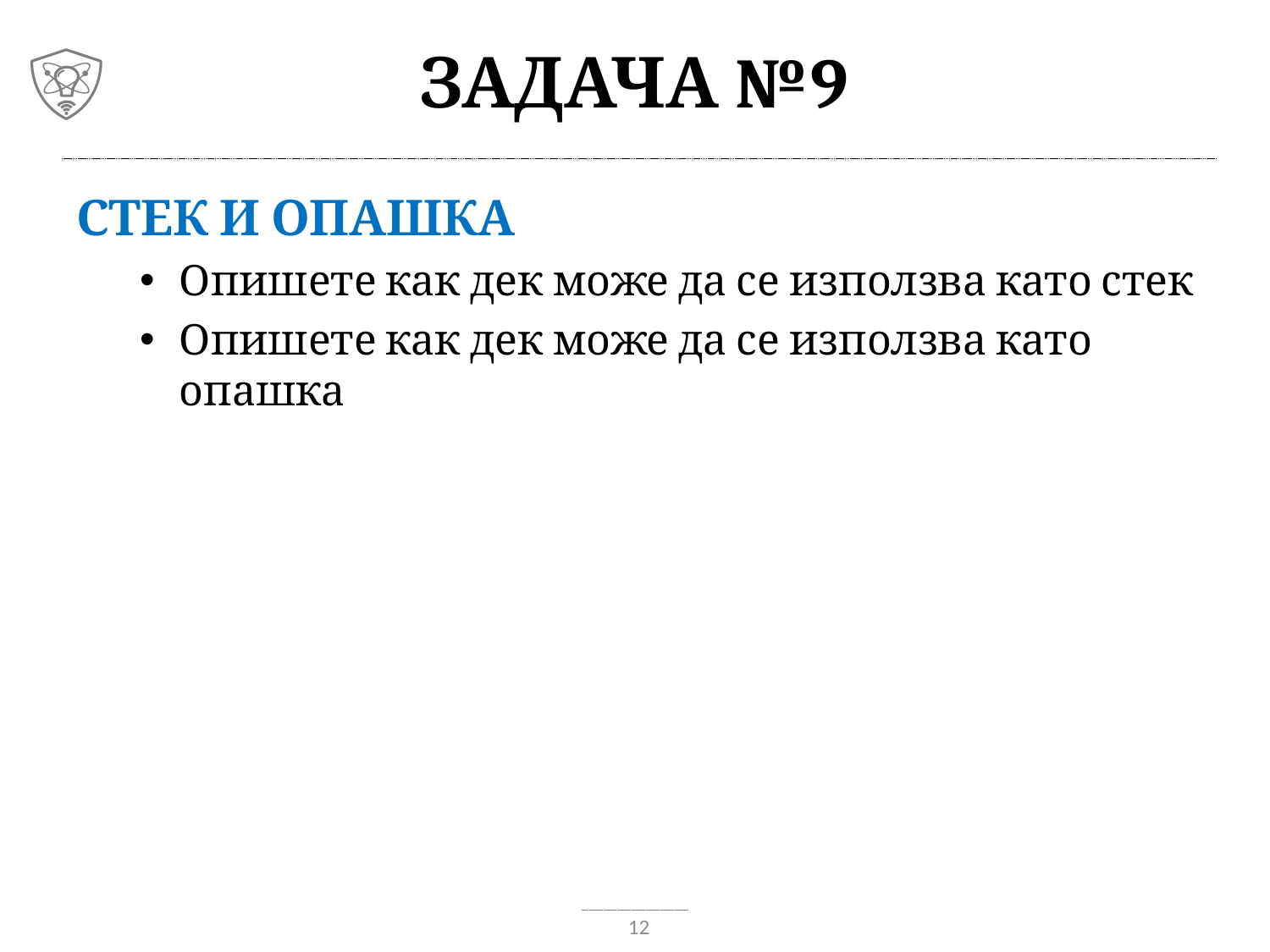

# Задача №9
Стек и опашка
Опишете как дек може да се използва като стек
Опишете как дек може да се използва като опашка
12